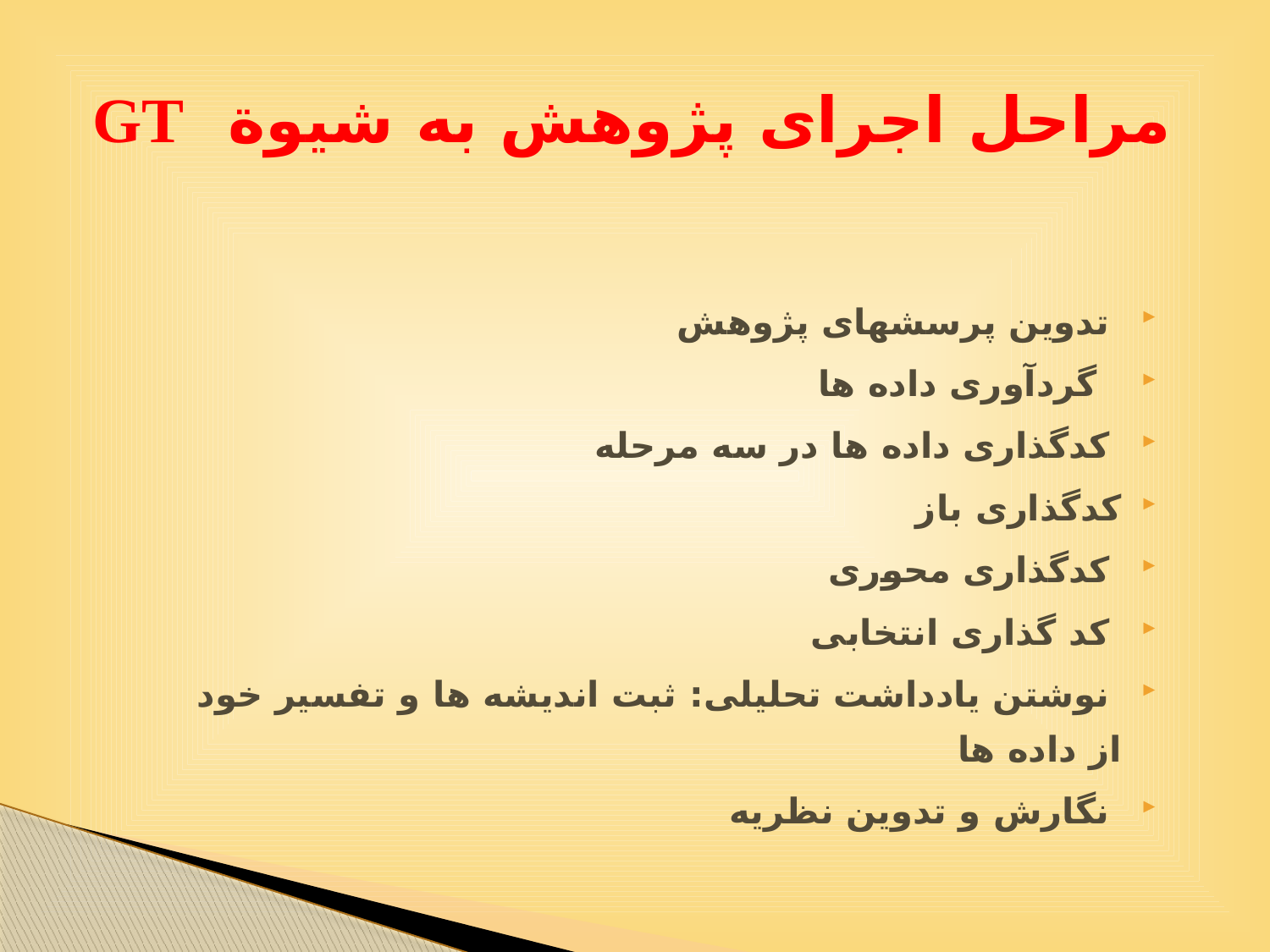

# مراحل اجرای پژوهش به شیوة  GT
 تدوین پرسشهای پژوهش
  گردآوری داده ها
 کدگذاری داده ها در سه مرحله
کدگذاری باز
 کدگذاری محوری
 کد گذاری انتخابی
 نوشتن یادداشت تحلیلی: ثبت اندیشه ها و تفسیر خود از داده ها
 نگارش و تدوین نظریه